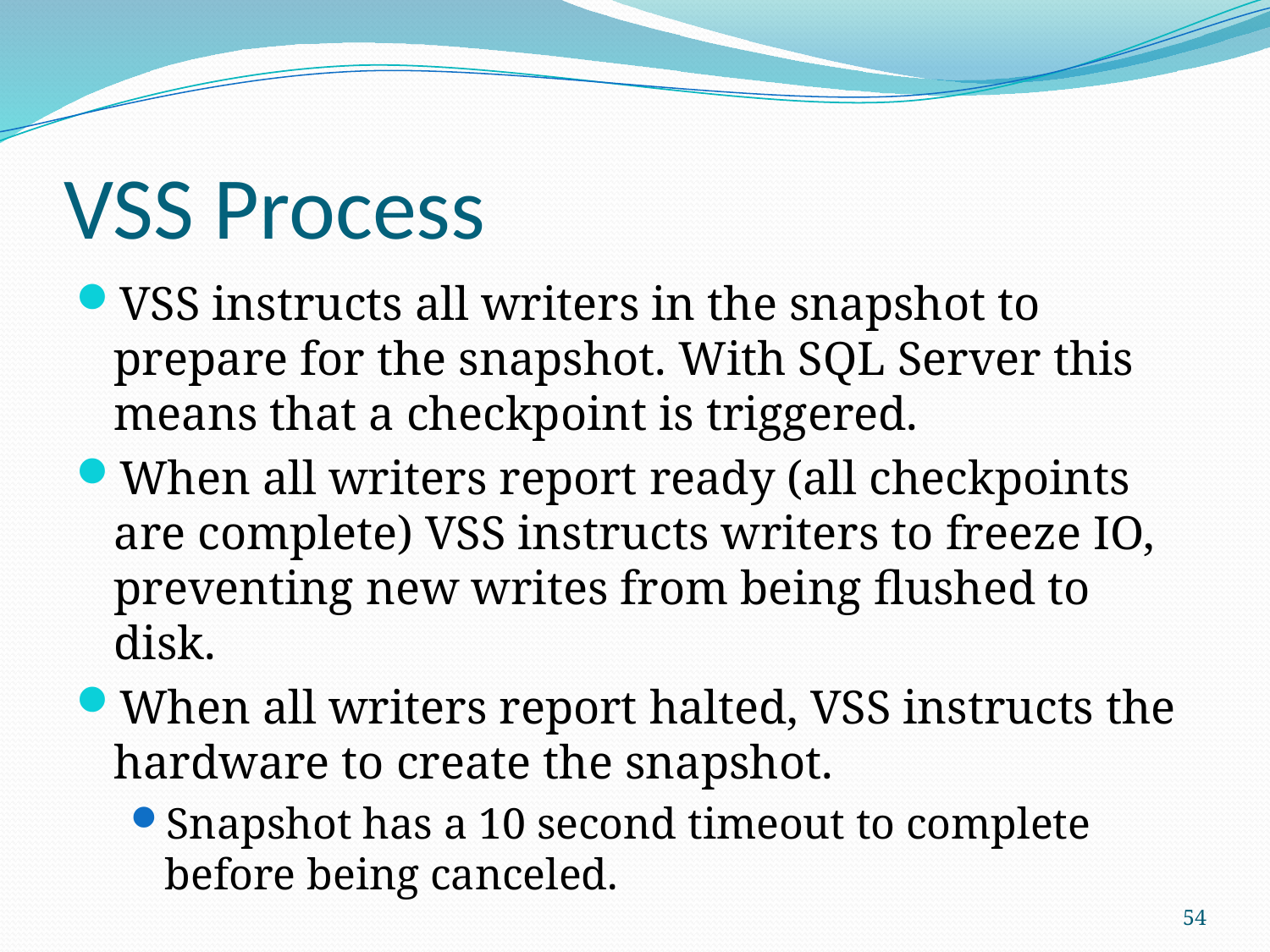

# VSS Process
VSS instructs all writers in the snapshot to prepare for the snapshot. With SQL Server this means that a checkpoint is triggered.
When all writers report ready (all checkpoints are complete) VSS instructs writers to freeze IO, preventing new writes from being flushed to disk.
When all writers report halted, VSS instructs the hardware to create the snapshot.
Snapshot has a 10 second timeout to complete before being canceled.

54